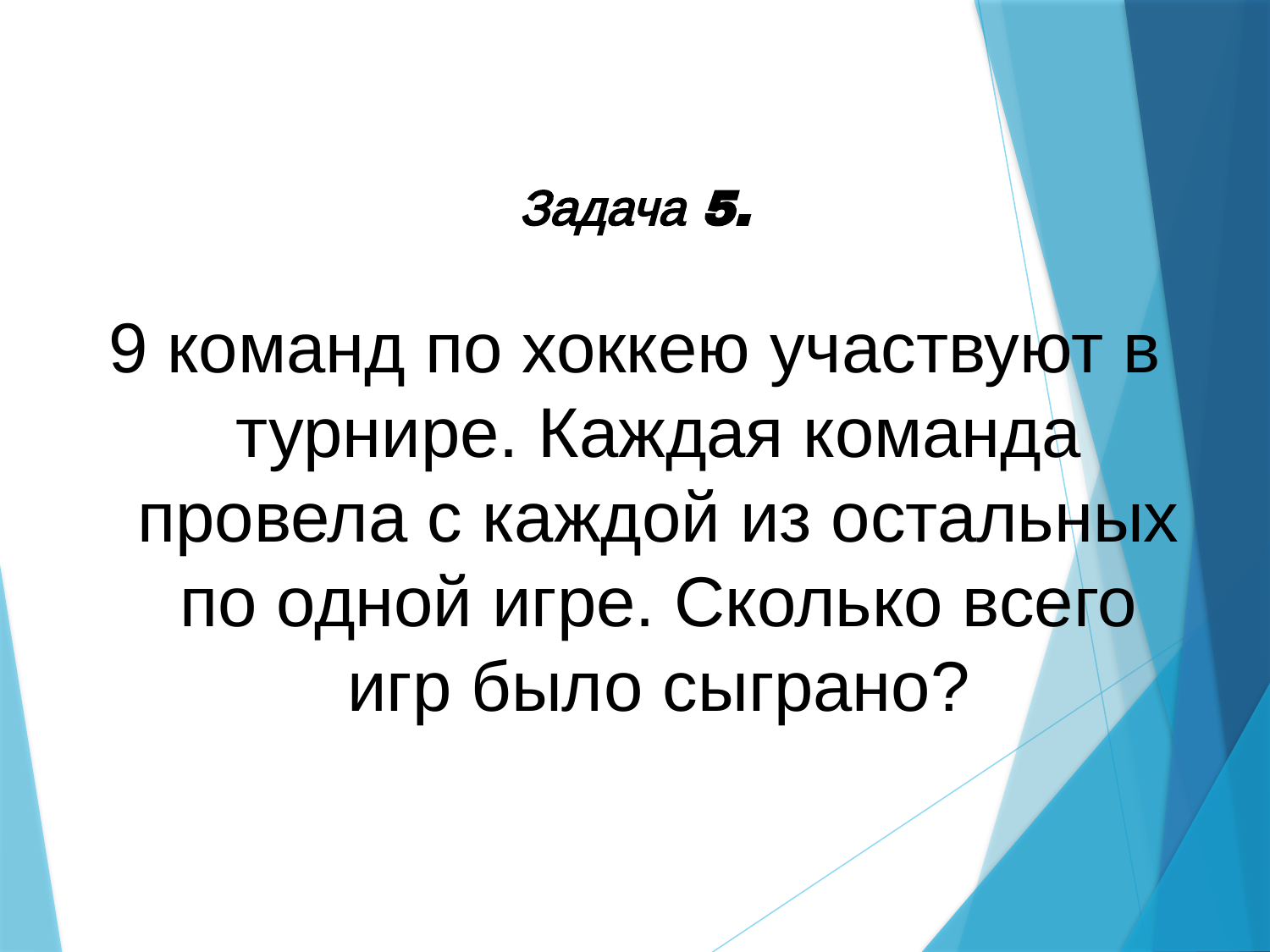

# Задача 5.
9 команд по хоккею участвуют в турнире. Каждая команда провела с каждой из остальных по одной игре. Сколько всего игр было сыграно?